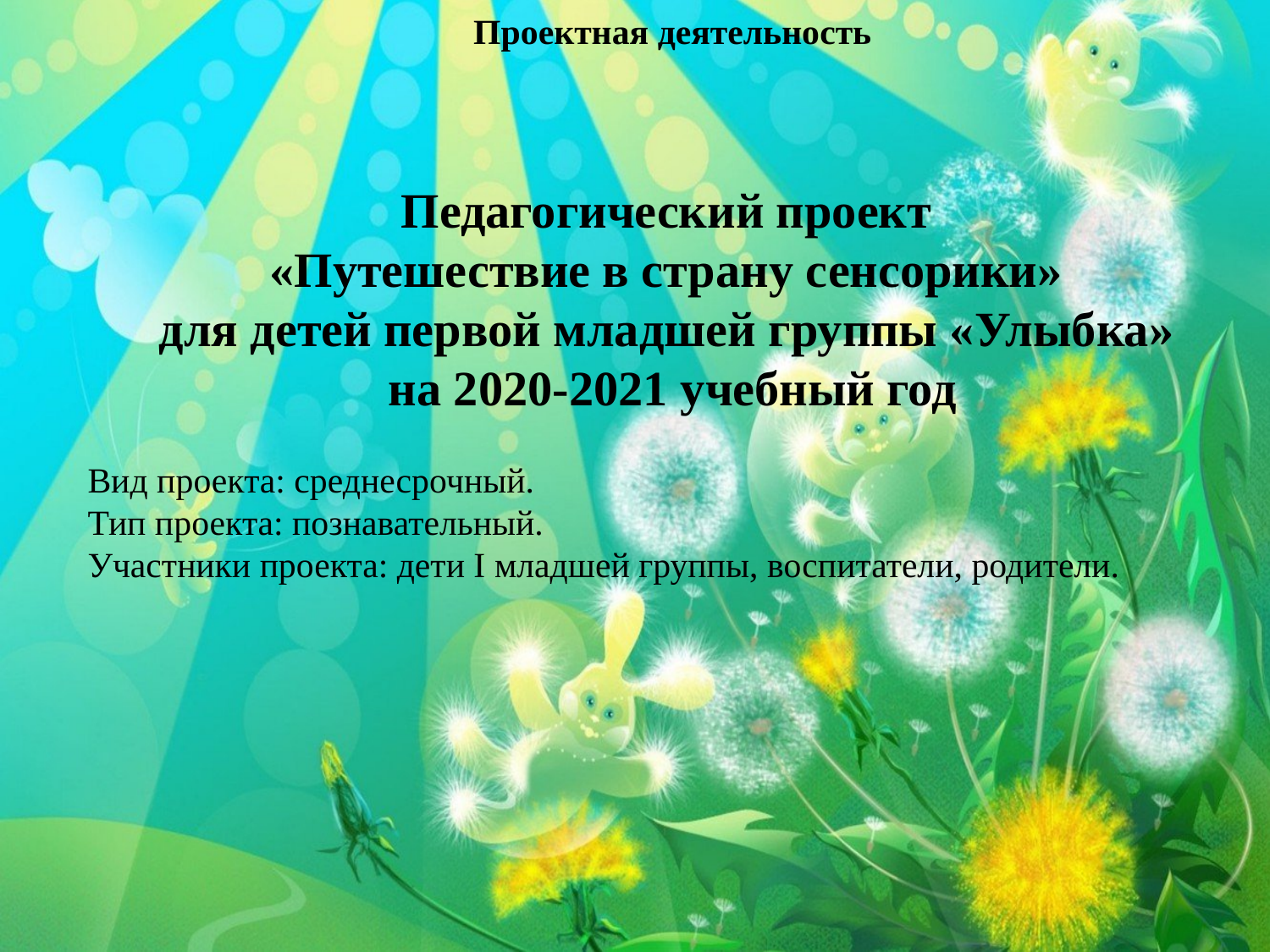

Проектная деятельность

Педагогический проект
«Путешествие в страну сенсорики»
для детей первой младшей группы «Улыбка»
на 2020-2021 учебный год

Вид проекта: среднесрочный.
Тип проекта: познавательный.
Участники проекта: дети I младшей группы, воспитатели, родители.